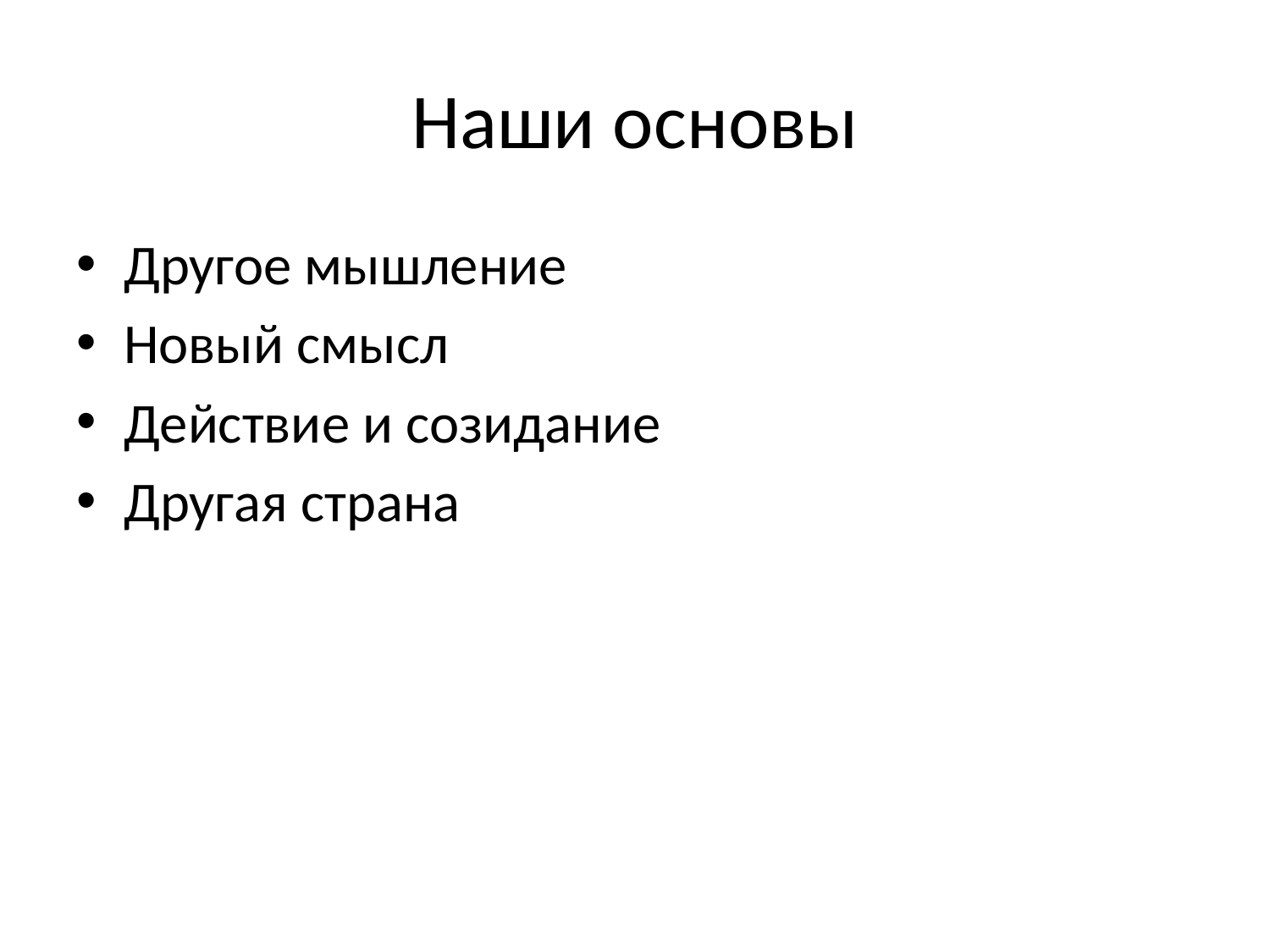

# Наши основы
Другое мышление
Новый смысл
Действие и созидание
Другая страна